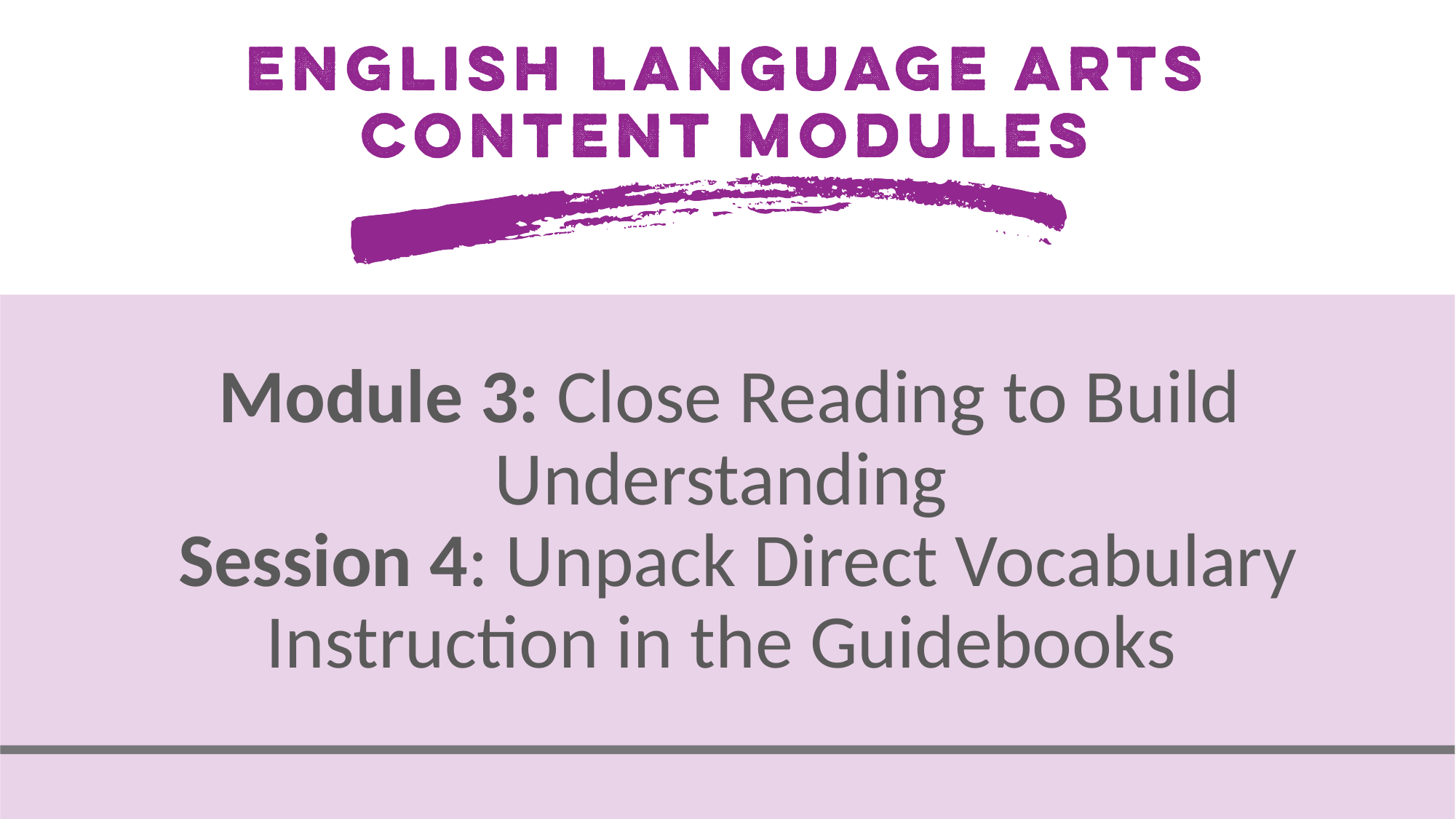

# Module 3: Close Reading to Build Understanding Session 4: Unpack Direct Vocabulary Instruction in the Guidebooks